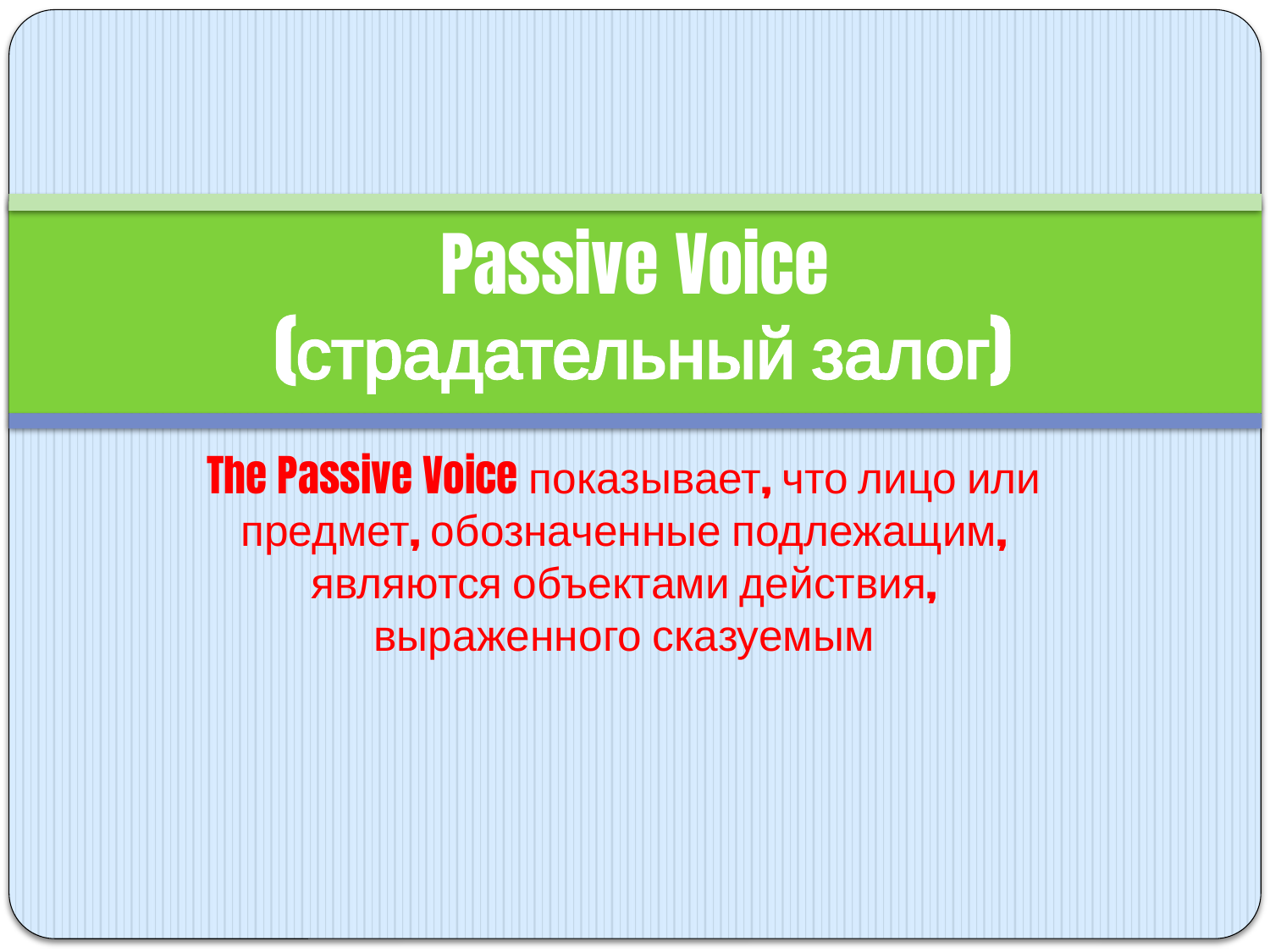

# Passive Voice (страдательный залог)
The Passive Voice показывает, что лицо или предмет, обозначенные подлежащим, являются объектами действия, выраженного сказуемым